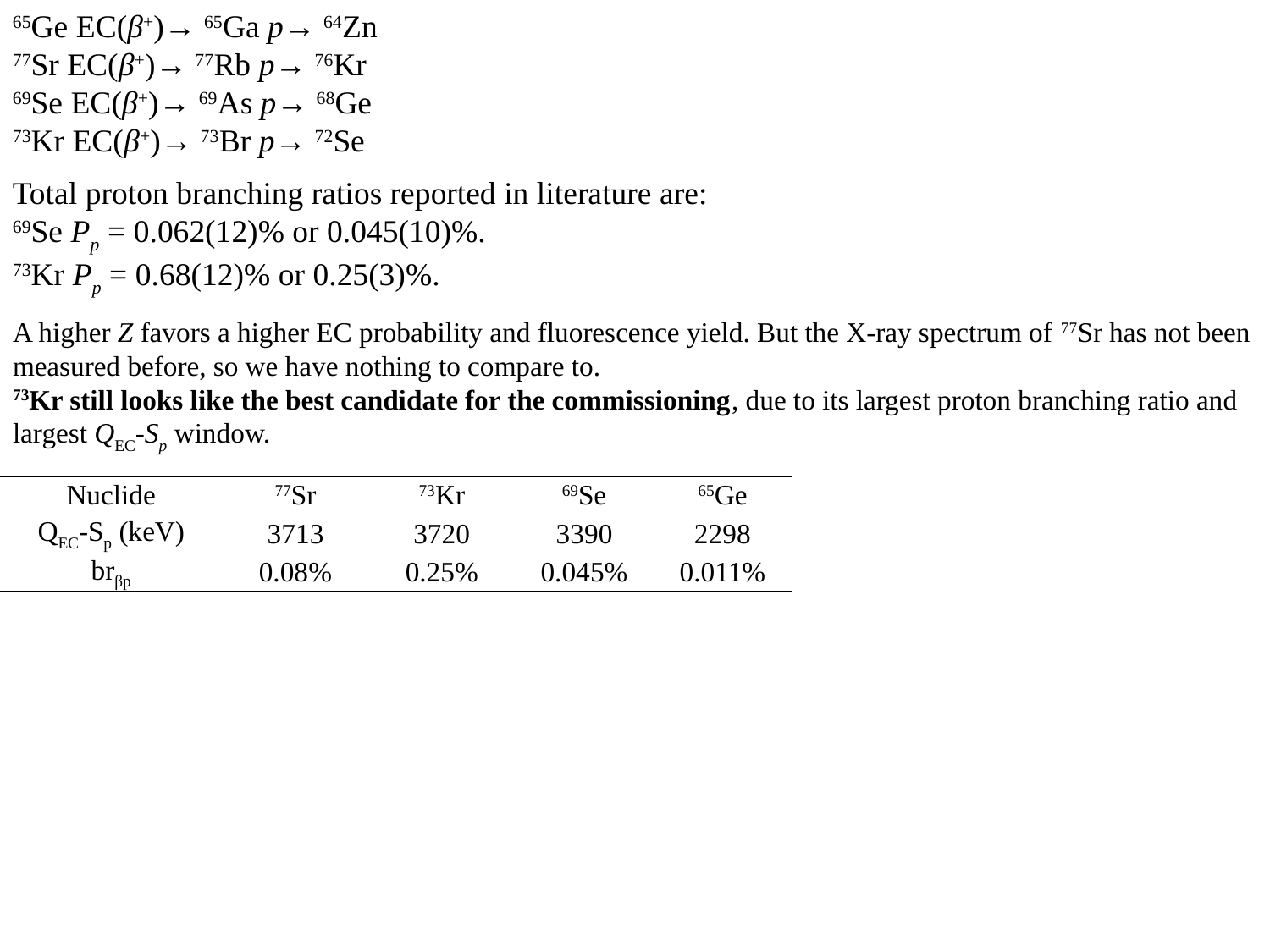

65Ge EC(β+)→ 65Ga p→ 64Zn
77Sr EC(β+)→ 77Rb p→ 76Kr
69Se EC(β+)→ 69As p→ 68Ge
73Kr EC(β+)→ 73Br p→ 72Se
Total proton branching ratios reported in literature are:
69Se Pp = 0.062(12)% or 0.045(10)%.
73Kr Pp = 0.68(12)% or 0.25(3)%.
A higher Z favors a higher EC probability and fluorescence yield. But the X-ray spectrum of 77Sr has not been measured before, so we have nothing to compare to.
73Kr still looks like the best candidate for the commissioning, due to its largest proton branching ratio and largest QEC-Sp window.
| Nuclide | 77Sr | 73Kr | 69Se | 65Ge |
| --- | --- | --- | --- | --- |
| QEC-Sp (keV) | 3713 | 3720 | 3390 | 2298 |
| brβp | 0.08% | 0.25% | 0.045% | 0.011% |